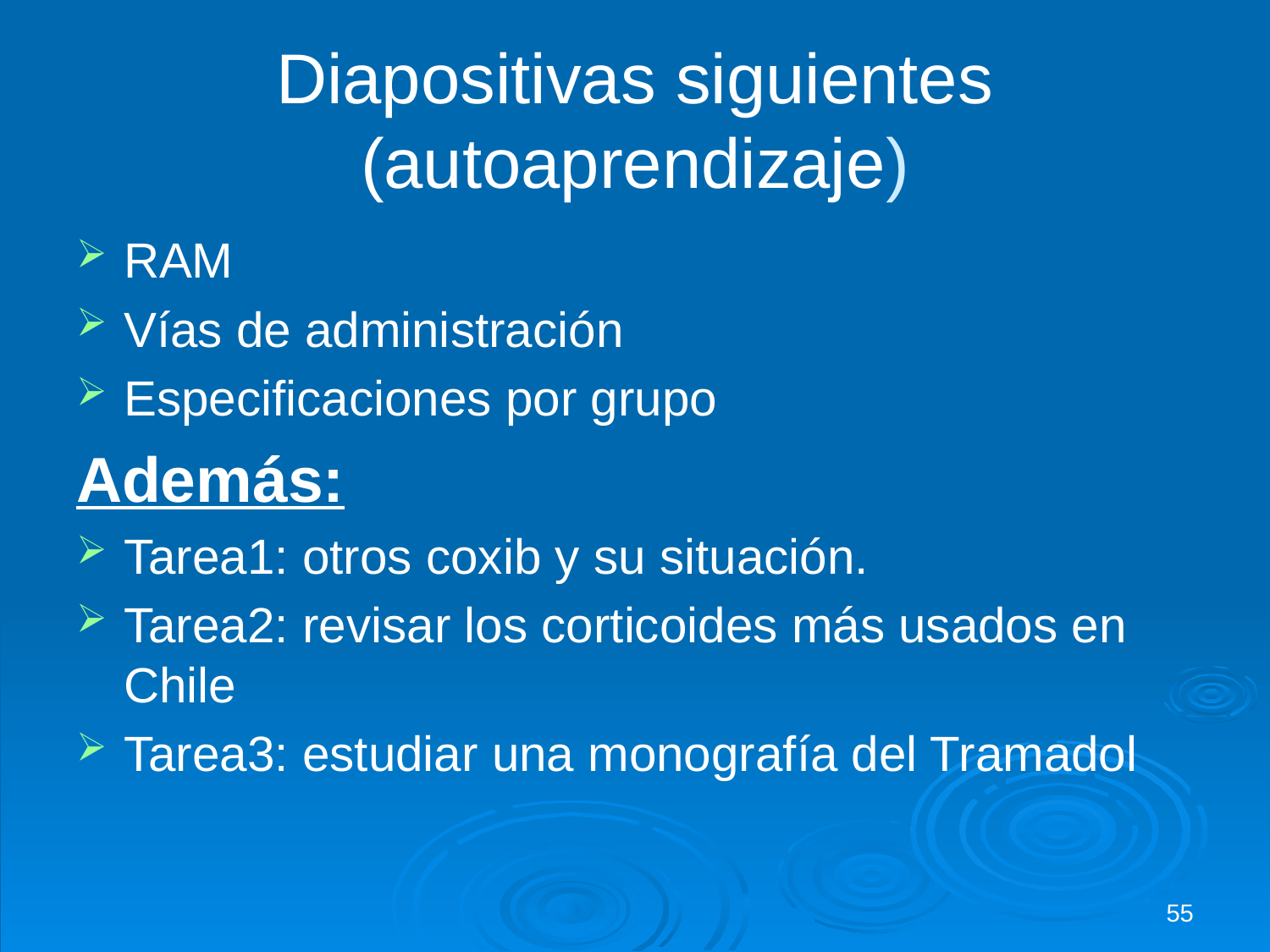

# Diapositivas siguientes (autoaprendizaje)
RAM
Vías de administración
Especificaciones por grupo
Además:
Tarea1: otros coxib y su situación.
Tarea2: revisar los corticoides más usados en Chile
Tarea3: estudiar una monografía del Tramadol

55